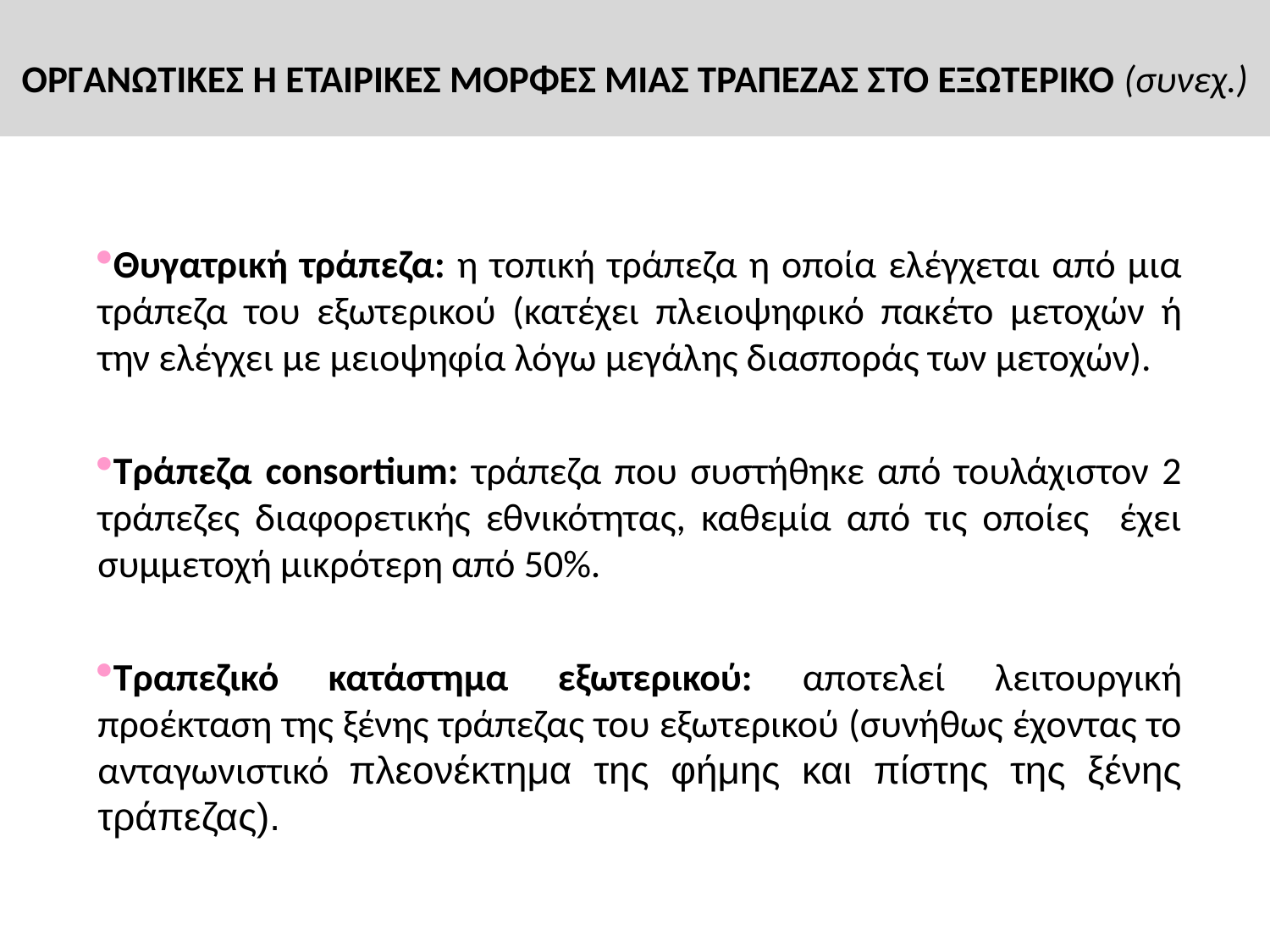

ΟΡΓΑΝΩΤΙΚΕΣ Ή ΕΤΑΙΡΙΚΕΣ ΜΟΡΦΕΣ ΜΙΑΣ ΤΡΑΠΕΖΑΣ ΣΤΟ ΕΞΩΤΕΡΙΚΟ (συνεχ.)

Θυγατρική τράπεζα: η τοπική τράπεζα η οποία ελέγχεται από μια τράπεζα του εξωτερικού (κατέχει πλειοψηφικό πακέτο μετοχών ή την ελέγχει με μειοψηφία λόγω μεγάλης διασποράς των μετοχών).

Τράπεζα consortium: τράπεζα που συστήθηκε από τουλάχιστον 2 τράπεζες διαφορετικής εθνικότητας, καθεμία από τις οποίες  έχει συμμετοχή μικρότερη από 50%.

Τραπεζικό κατάστημα εξωτερικού: αποτελεί λειτουργική προέκταση της ξένης τράπεζας του εξωτερικού (συνήθως έχοντας το ανταγωνιστικό πλεονέκτημα της φήμης και πίστης της ξένης τράπεζας).